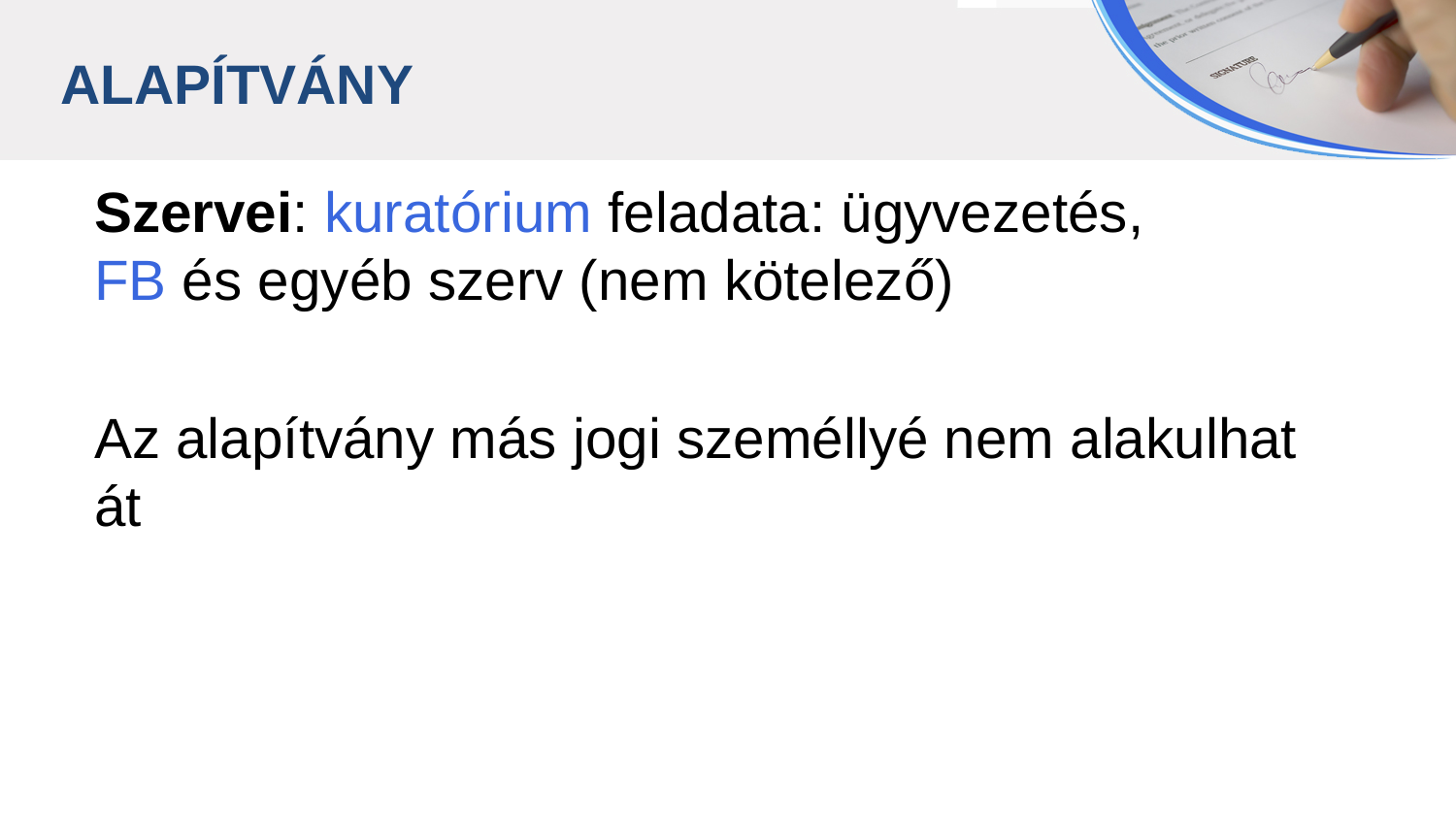

ALAPÍTVÁNY
Szervei: kuratórium feladata: ügyvezetés, 	     FB és egyéb szerv (nem kötelező)

Az alapítvány más jogi személlyé nem alakulhat át